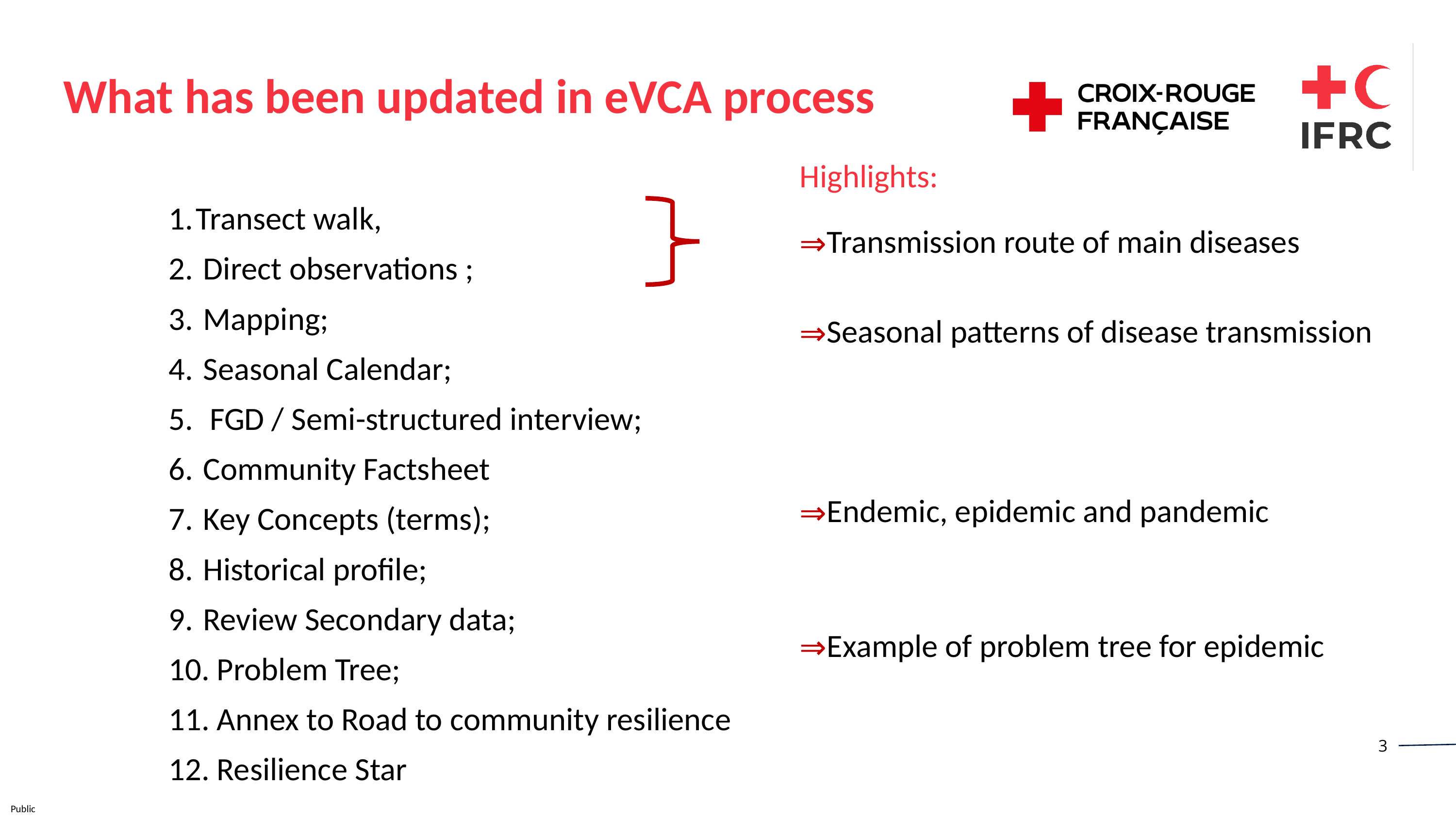

What has been updated in eVCA process
Highlights:

Transmission route of main diseases

Seasonal patterns of disease transmission

Endemic, epidemic and pandemic

Example of problem tree for epidemic
Transect walk,
 Direct observations ;
 Mapping;
 Seasonal Calendar;
FGD / Semi-structured interview;
 Community Factsheet
 Key Concepts (terms);
 Historical profile;
 Review Secondary data;
 Problem Tree;
 Annex to Road to community resilience
 Resilience Star